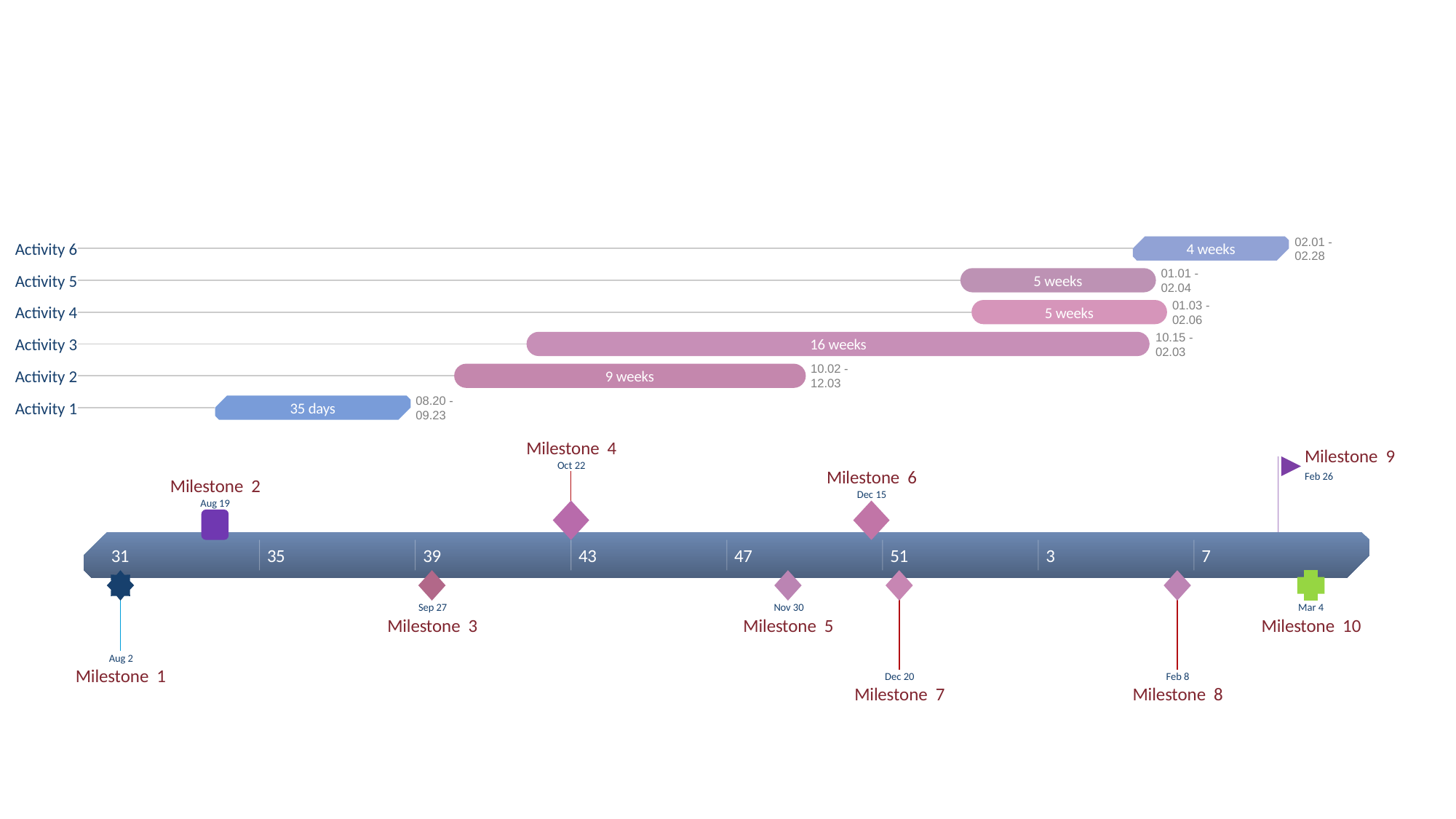

#

Activity 6
4 weeks
02.01 - 02.28

Activity 5
5 weeks
01.01 - 02.04

Activity 4
5 weeks
01.03 - 02.06

Activity 3
16 weeks
10.15 - 02.03

Activity 2
9 weeks
10.02 - 12.03

Activity 1
35 days
08.20 - 09.23
Milestone  4
Milestone  9

Oct 22
Milestone  6
Feb 26
Milestone  2
Dec 15
Aug 19

2017
2018
31
35
39
43
47
51
3
7

Today
Sep 27
Nov 30
Mar 4
Milestone  3
Milestone  5
Milestone  10
Aug 2
Milestone  1
Dec 20
Feb 8
Milestone  7
Milestone  8